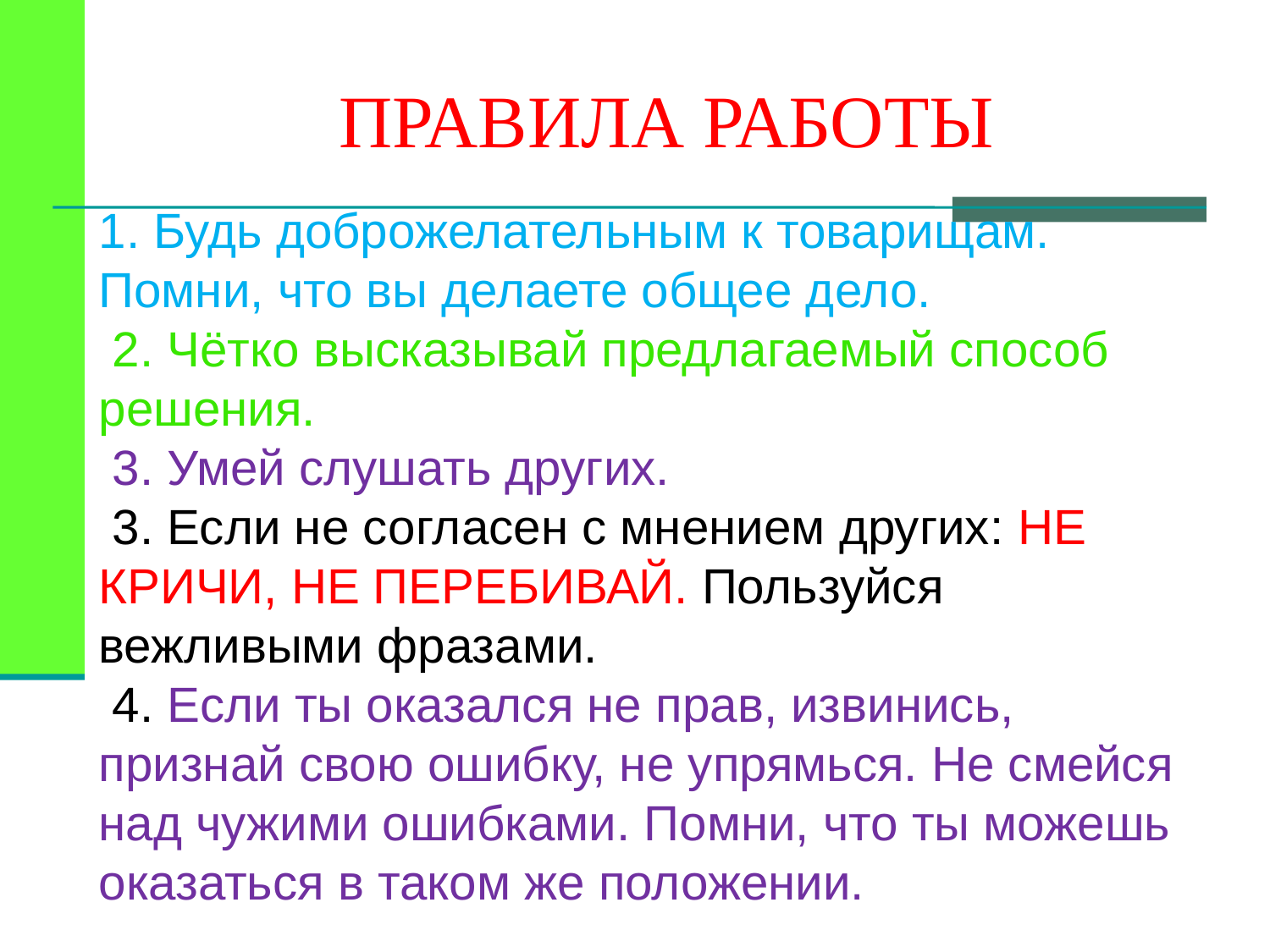

# ПРАВИЛА РАБОТЫ
1. Будь доброжелательным к товарищам. Помни, что вы делаете общее дело.
 2. Чётко высказывай предлагаемый способ решения.
 3. Умей слушать других.
 3. Если не согласен с мнением других: НЕ КРИЧИ, НЕ ПЕРЕБИВАЙ. Пользуйся вежливыми фразами.
 4. Если ты оказался не прав, извинись, признай свою ошибку, не упрямься. Не смейся над чужими ошибками. Помни, что ты можешь оказаться в таком же положении.